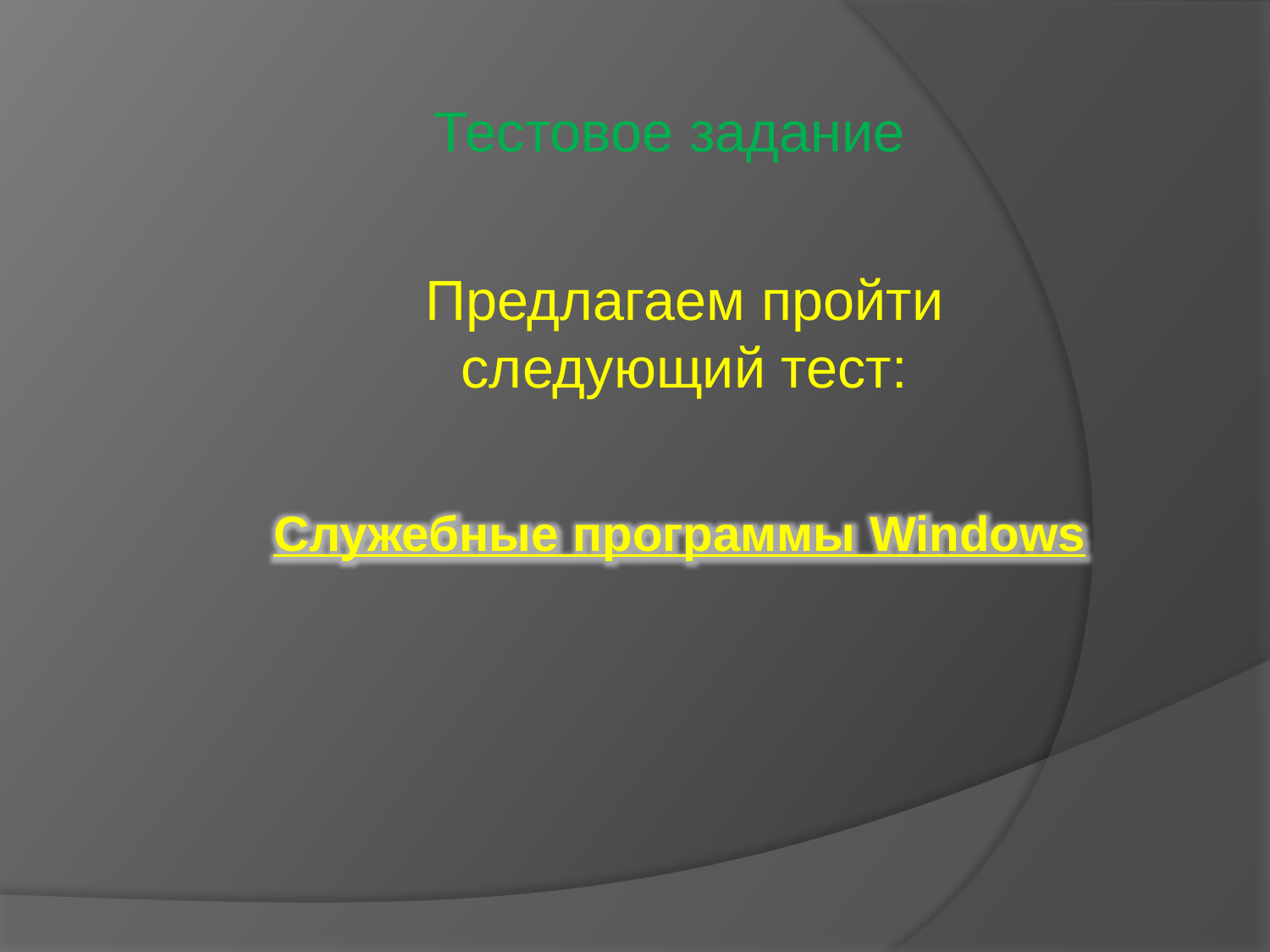

Тестовое задание
Предлагаем пройти следующий тест:
Служебные программы Windows